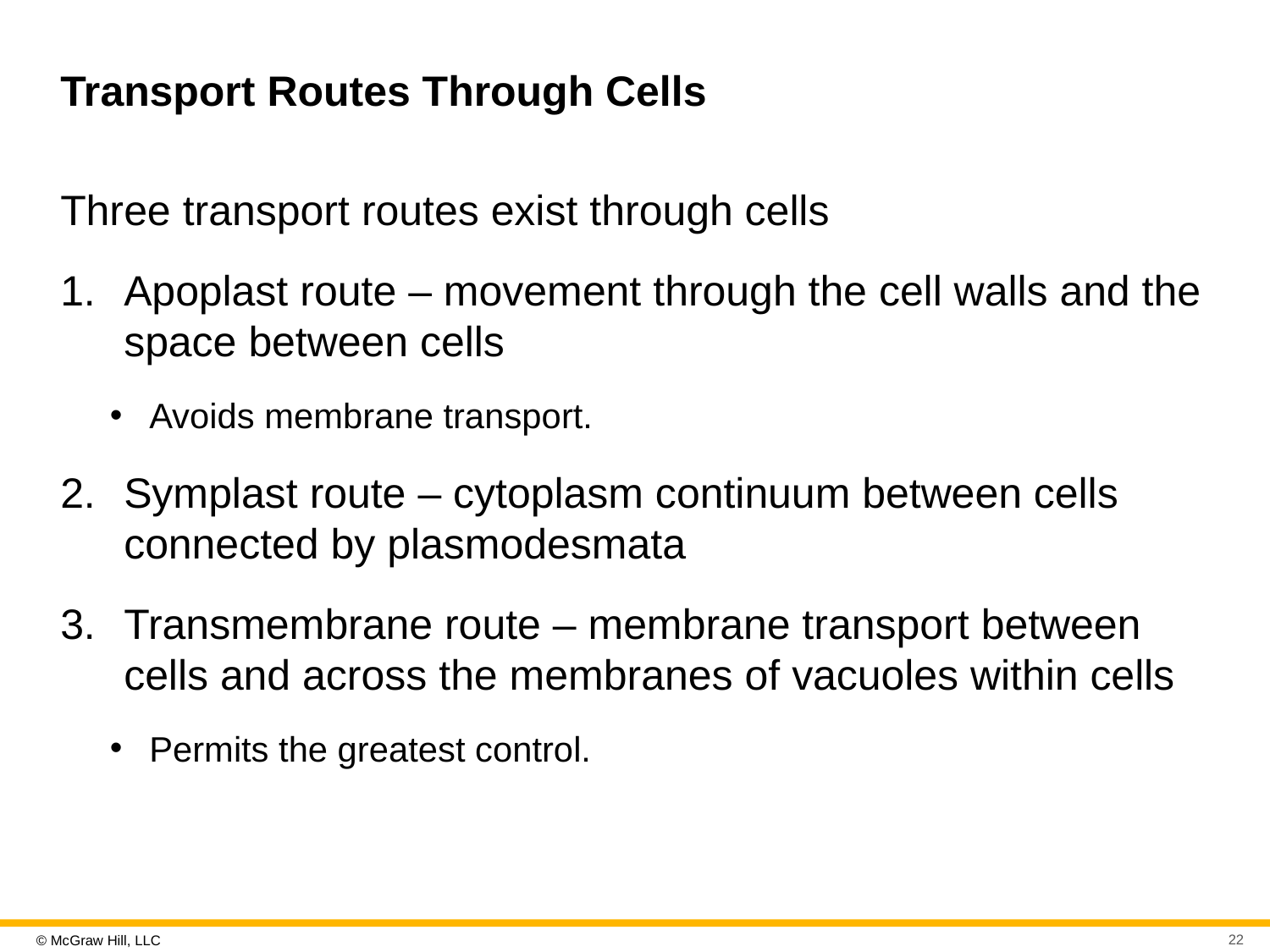

# Transport Routes Through Cells
Three transport routes exist through cells
Apoplast route – movement through the cell walls and the space between cells
Avoids membrane transport.
Symplast route – cytoplasm continuum between cells connected by plasmodesmata
Transmembrane route – membrane transport between cells and across the membranes of vacuoles within cells
Permits the greatest control.
22